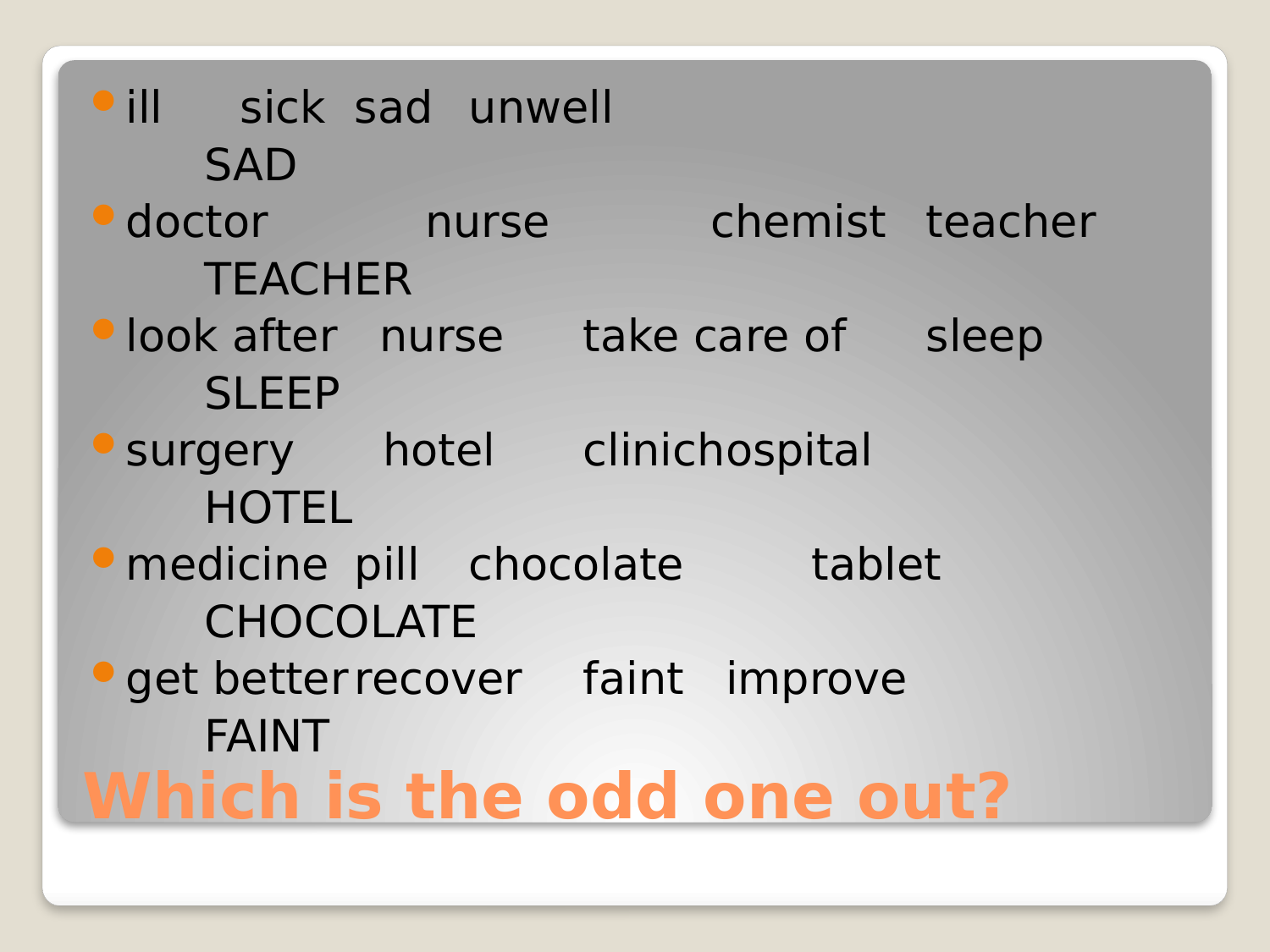

ill	sick	sad	unwell
	SAD
doctor	     nurse	         chemist	teacher
	TEACHER
look after   nurse	take care of   	sleep
	SLEEP
surgery	  hotel	clinic		hospital
	HOTEL
medicine		pill	chocolate   	tablet
	CHOCOLATE
get better	recover	faint	  improve
	FAINT

# Which is the odd one out?